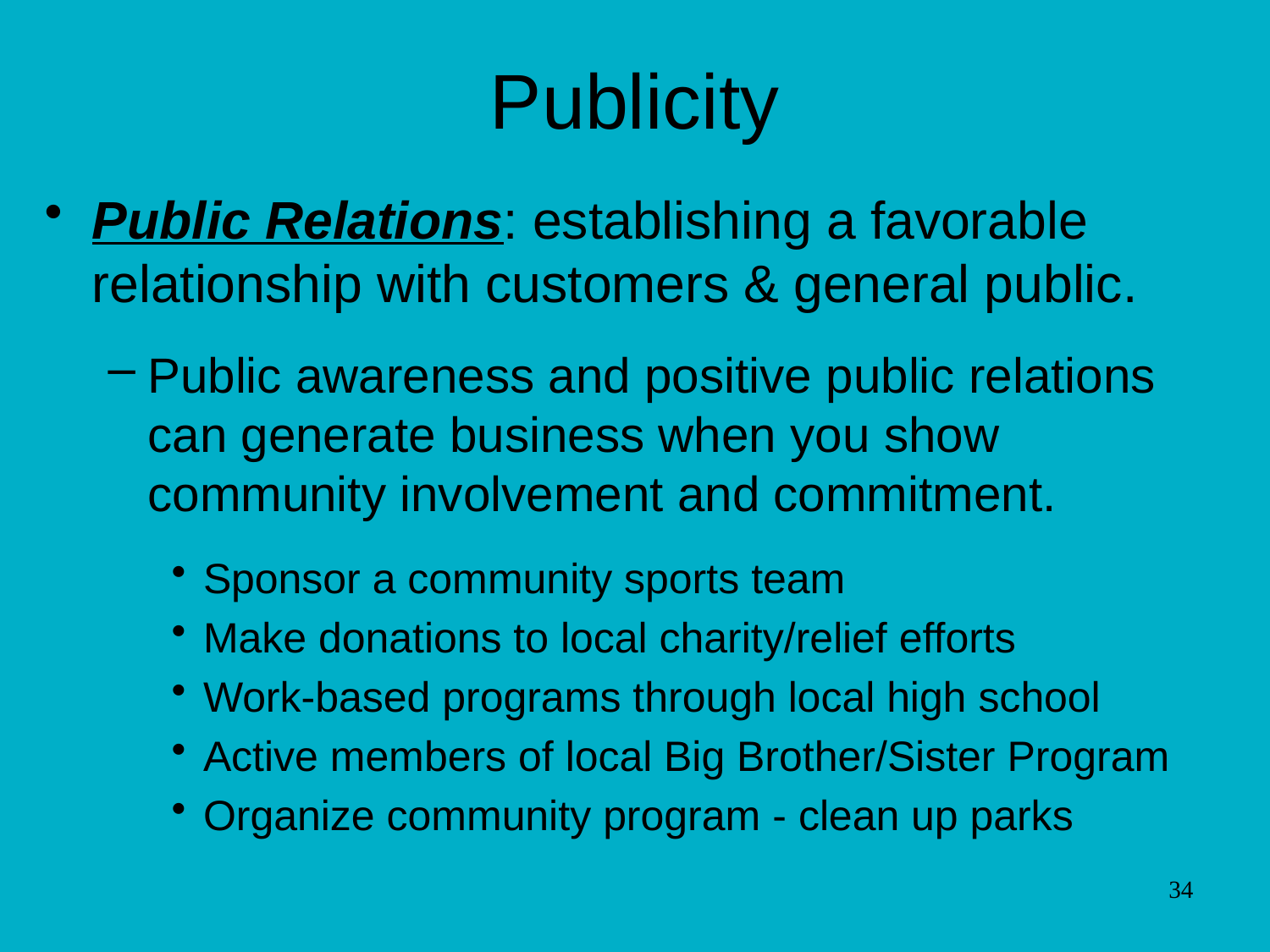

# Publicity
Public Relations: establishing a favorable relationship with customers & general public.
Public awareness and positive public relations can generate business when you show community involvement and commitment.
Sponsor a community sports team
Make donations to local charity/relief efforts
Work-based programs through local high school
Active members of local Big Brother/Sister Program
Organize community program - clean up parks
34